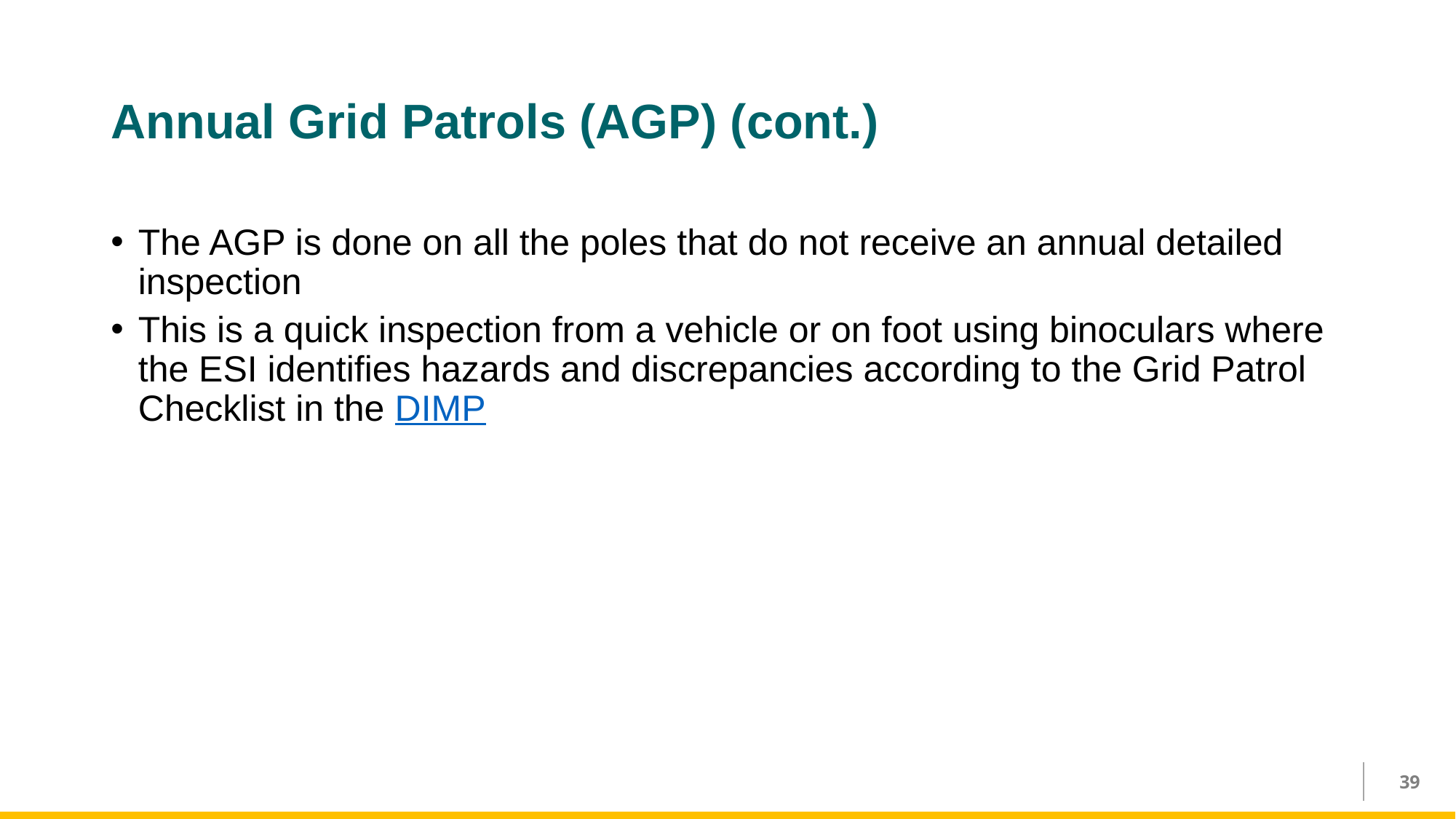

# Annual Grid Patrols (AGP) (cont.)
The AGP is done on all the poles that do not receive an annual detailed inspection
This is a quick inspection from a vehicle or on foot using binoculars where the ESI identifies hazards and discrepancies according to the Grid Patrol Checklist in the DIMP